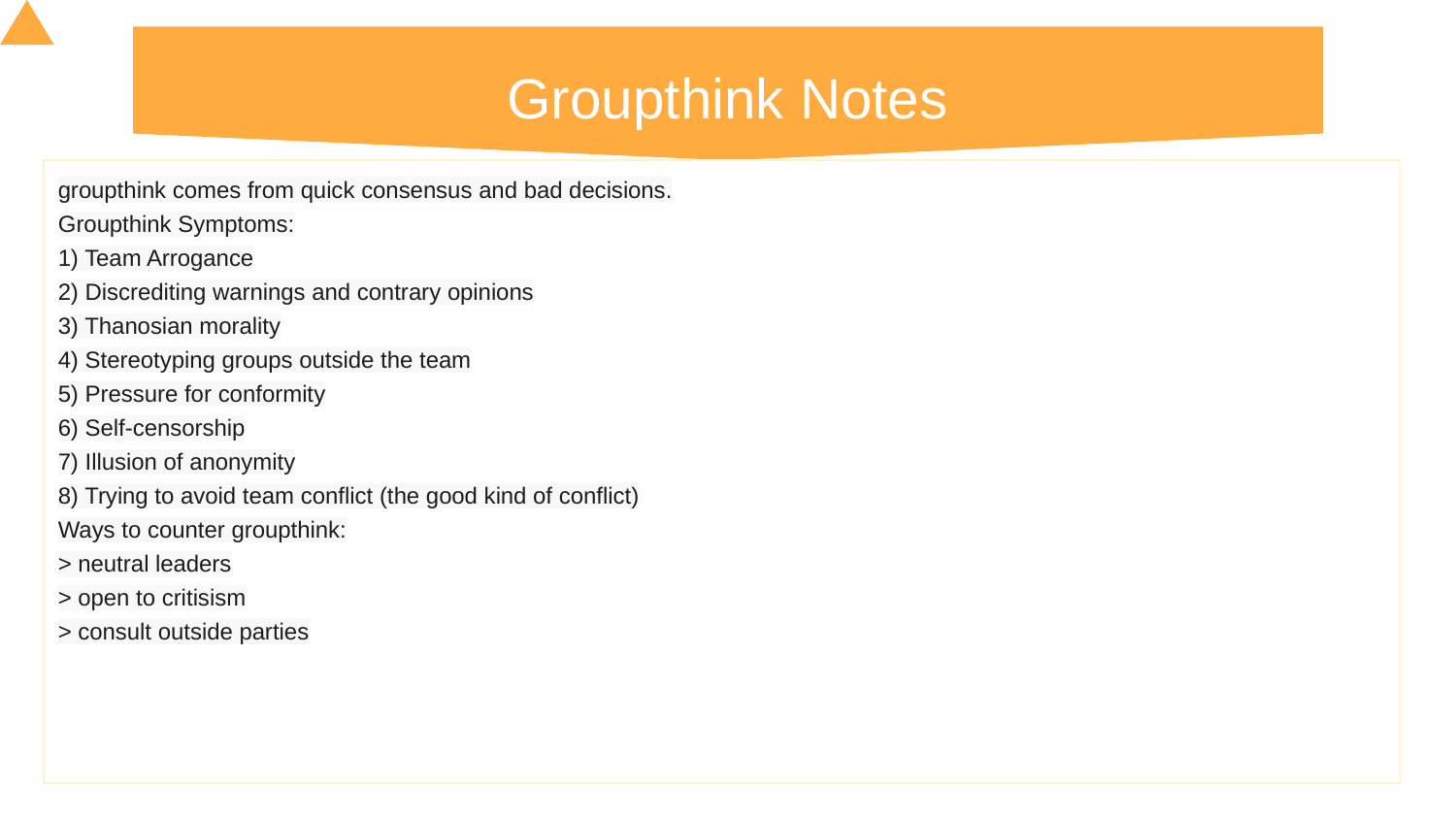

# Groupthink Notes
groupthink comes from quick consensus and bad decisions.
Groupthink Symptoms:
1) Team Arrogance
2) Discrediting warnings and contrary opinions
3) Thanosian morality
4) Stereotyping groups outside the team
5) Pressure for conformity
6) Self-censorship
7) Illusion of anonymity
8) Trying to avoid team conflict (the good kind of conflict)
Ways to counter groupthink:
> neutral leaders
> open to critisism
> consult outside parties